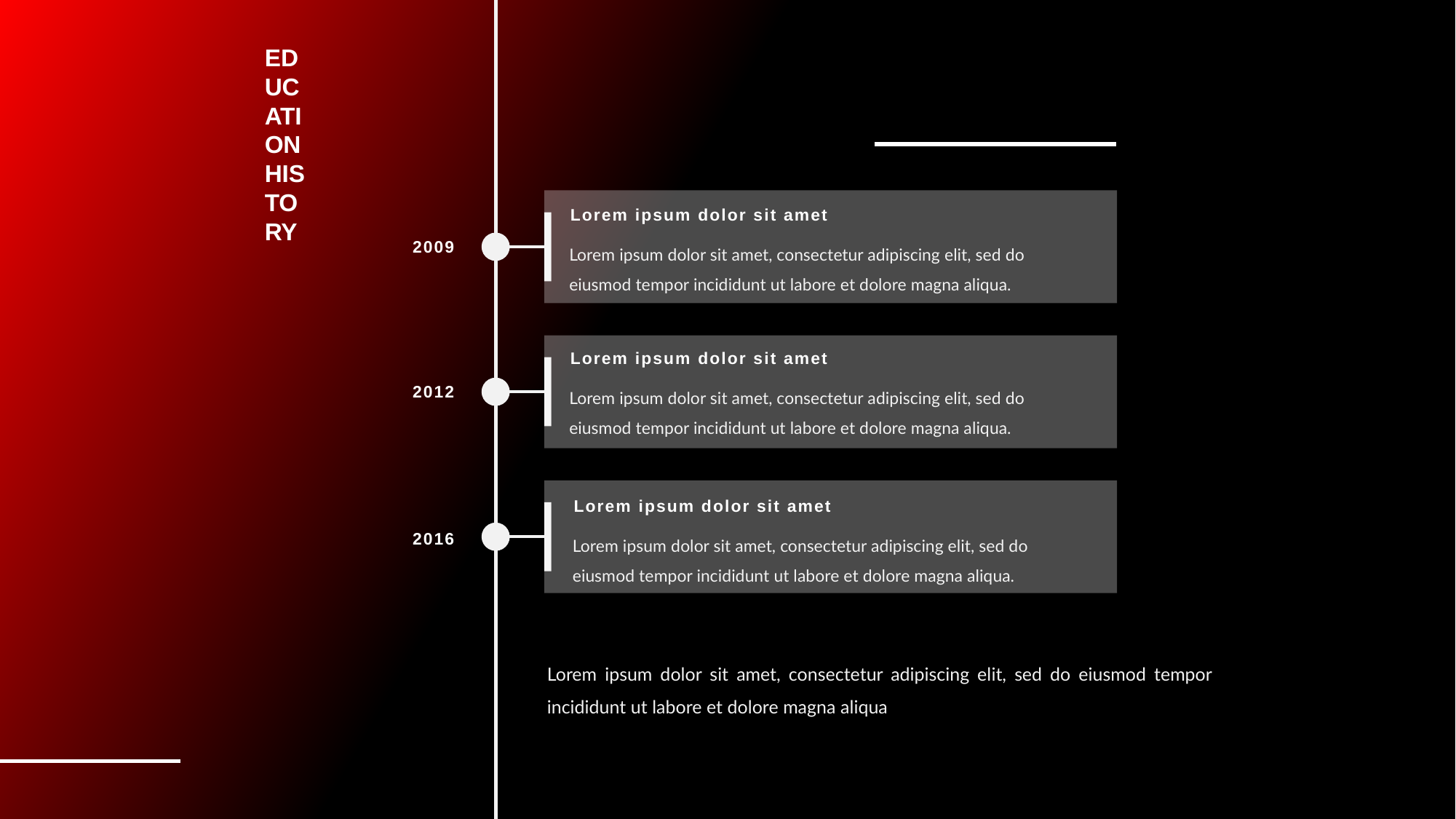

EDUCATION HISTORY
Lorem ipsum dolor sit amet
Lorem ipsum dolor sit amet, consectetur adipiscing elit, sed do eiusmod tempor incididunt ut labore et dolore magna aliqua.
2009
Lorem ipsum dolor sit amet
Lorem ipsum dolor sit amet, consectetur adipiscing elit, sed do eiusmod tempor incididunt ut labore et dolore magna aliqua.
2012
Lorem ipsum dolor sit amet
Lorem ipsum dolor sit amet, consectetur adipiscing elit, sed do eiusmod tempor incididunt ut labore et dolore magna aliqua.
2016
Lorem ipsum dolor sit amet, consectetur adipiscing elit, sed do eiusmod tempor incididunt ut labore et dolore magna aliqua